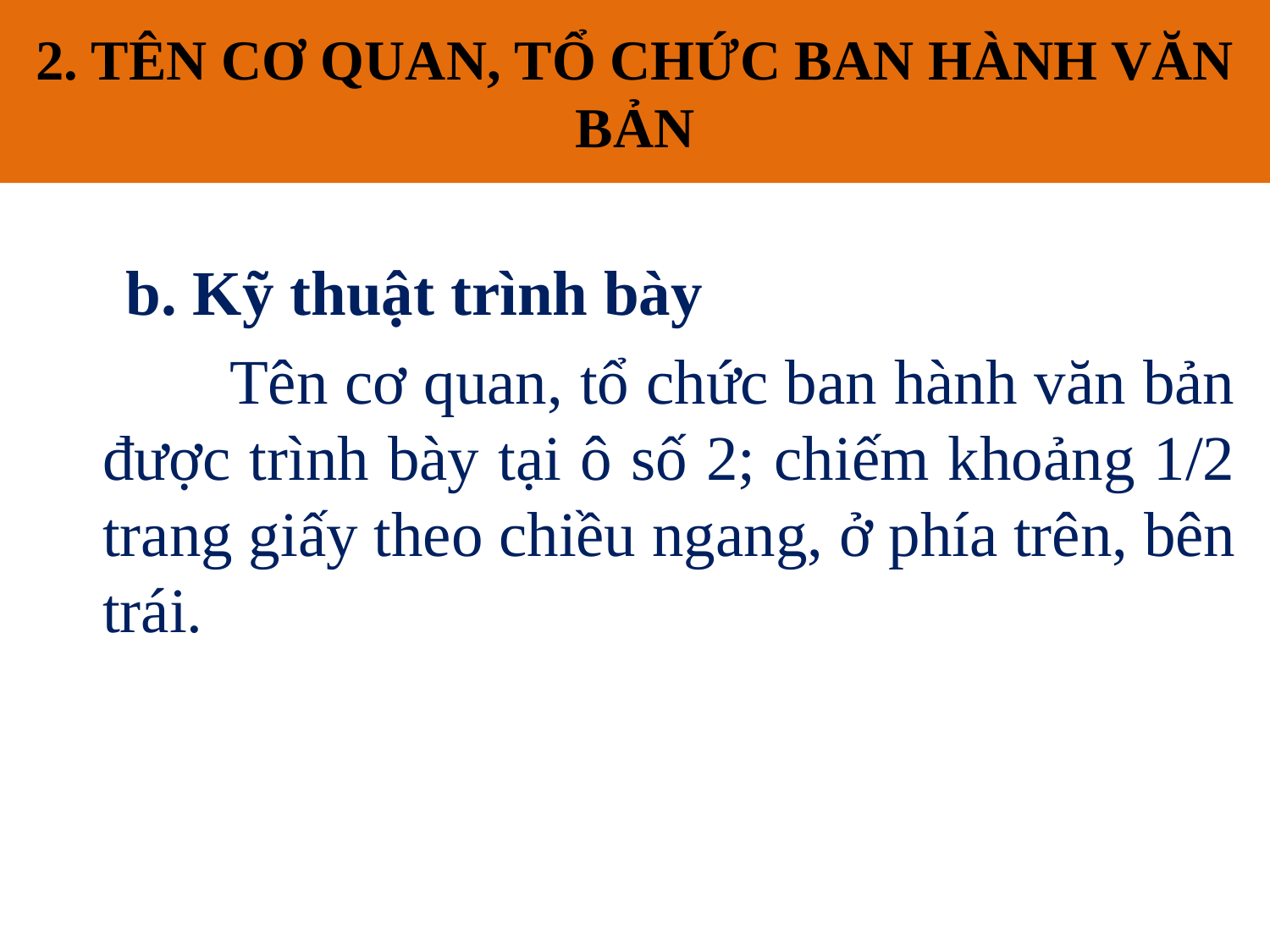

# 2. TÊN CƠ QUAN, TỔ CHỨC BAN HÀNH VĂN BẢN

2. TÊN CƠ QUAN, TỔ CHỨC BAN HÀNH VĂN BẢN
     b. Kỹ thuật trình bày
		Tên cơ quan, tổ chức ban hành văn bản được trình bày tại ô số 2; chiếm khoảng 1/2 trang giấy theo chiều ngang, ở phía trên, bên trái.